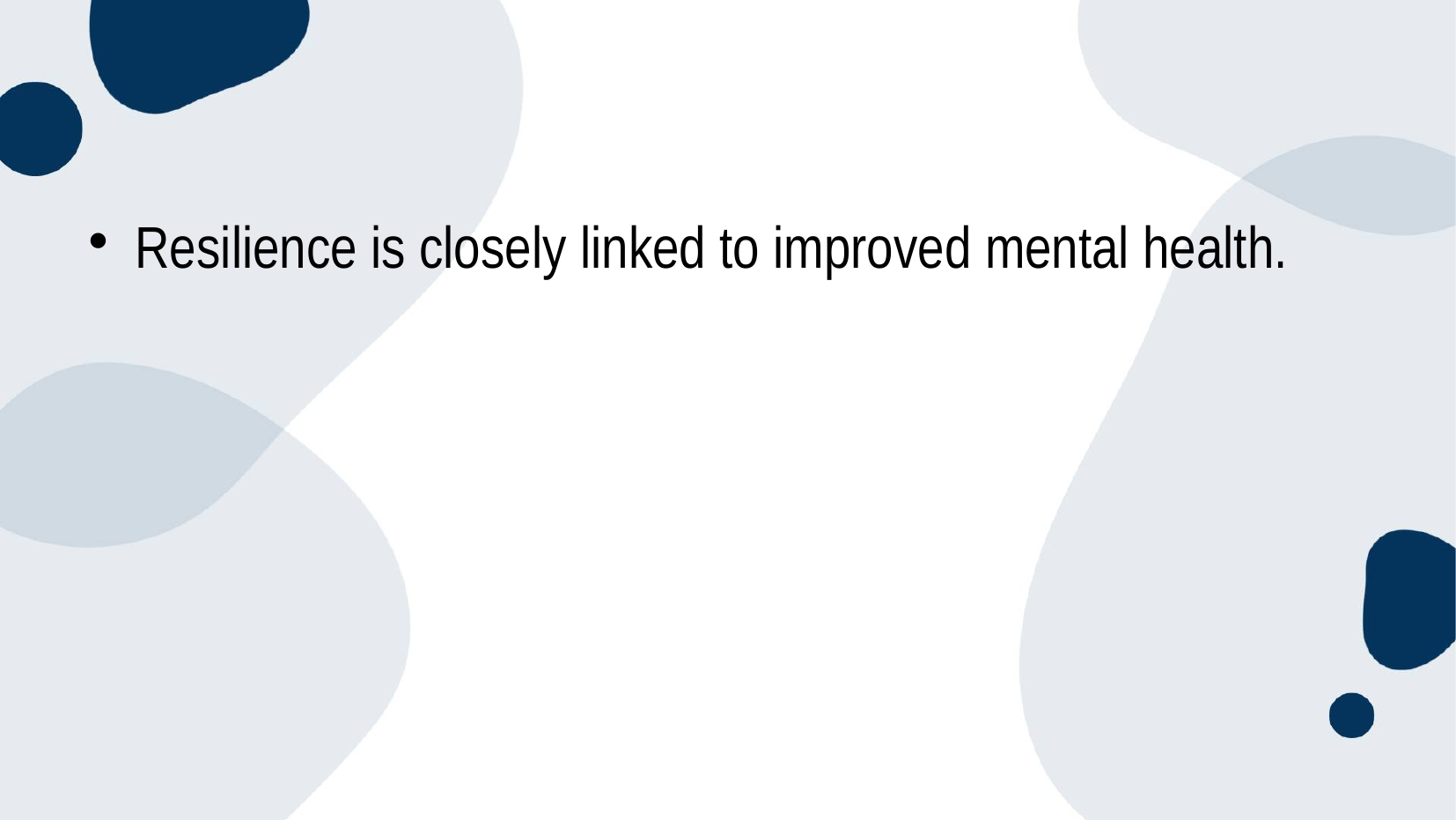

#
Resilience is closely linked to improved mental health.